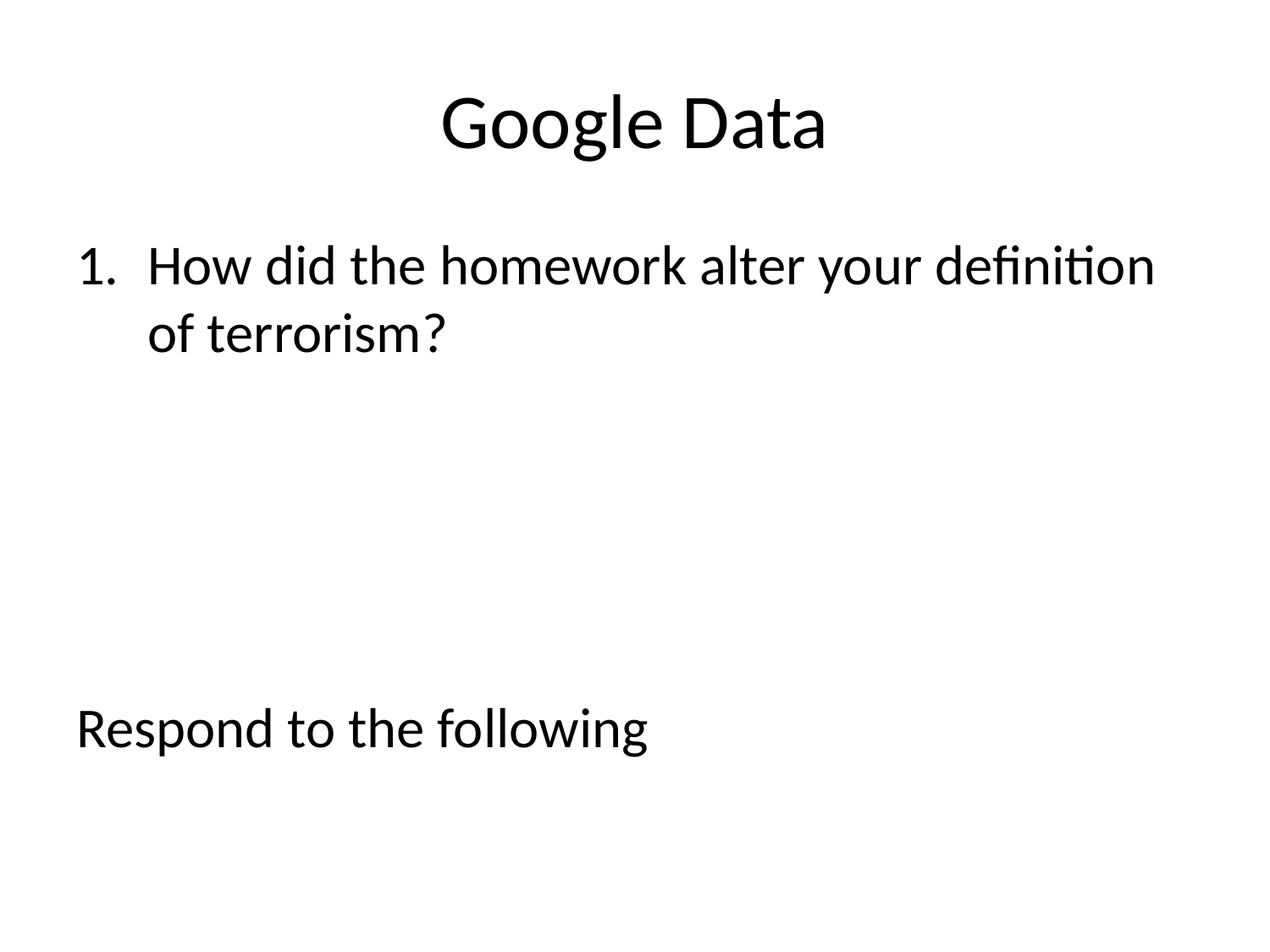

# Google Data
How did the homework alter your definition of terrorism?

Respond to the following